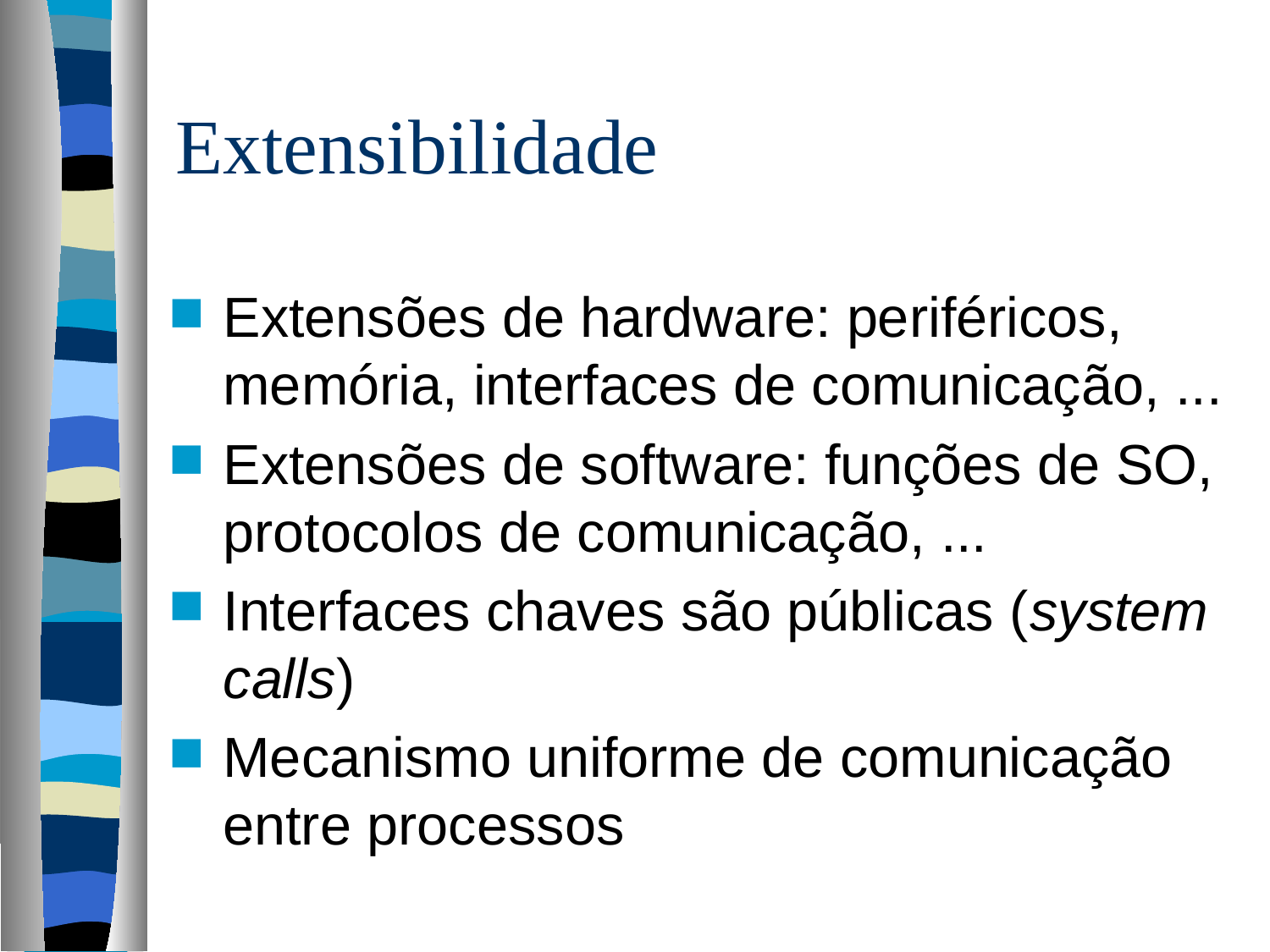

# Extensibilidade
Extensões de hardware: periféricos, memória, interfaces de comunicação, ...
Extensões de software: funções de SO, protocolos de comunicação, ...
Interfaces chaves são públicas (system calls)
Mecanismo uniforme de comunicação entre processos